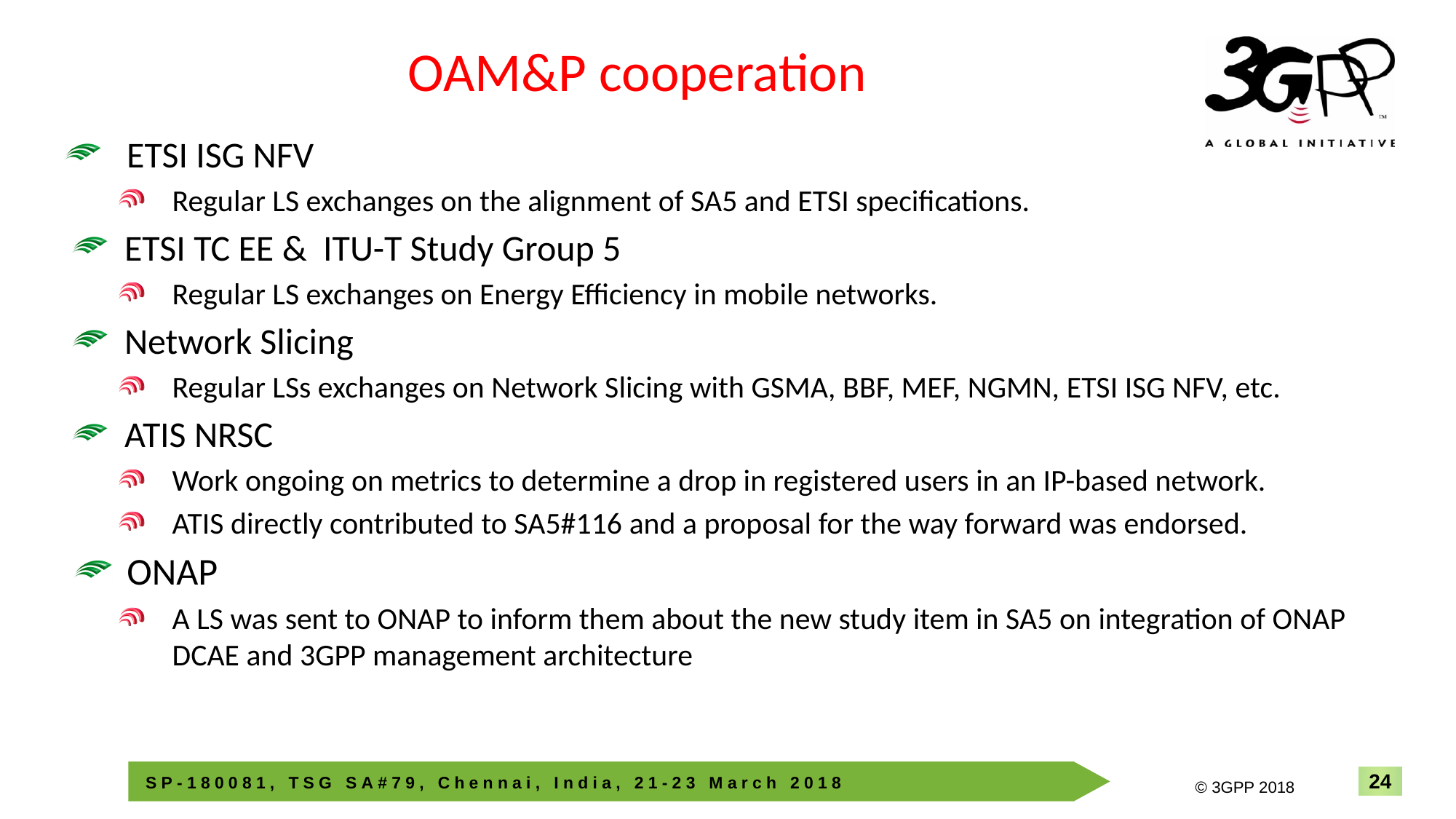

# OAM&P cooperation
ETSI ISG NFV
Regular LS exchanges on the alignment of SA5 and ETSI specifications.
ETSI TC EE &  ITU-T Study Group 5
Regular LS exchanges on Energy Efficiency in mobile networks.
Network Slicing
Regular LSs exchanges on Network Slicing with GSMA, BBF, MEF, NGMN, ETSI ISG NFV, etc.
ATIS NRSC
Work ongoing on metrics to determine a drop in registered users in an IP-based network.
ATIS directly contributed to SA5#116 and a proposal for the way forward was endorsed.
ONAP
A LS was sent to ONAP to inform them about the new study item in SA5 on integration of ONAP DCAE and 3GPP management architecture